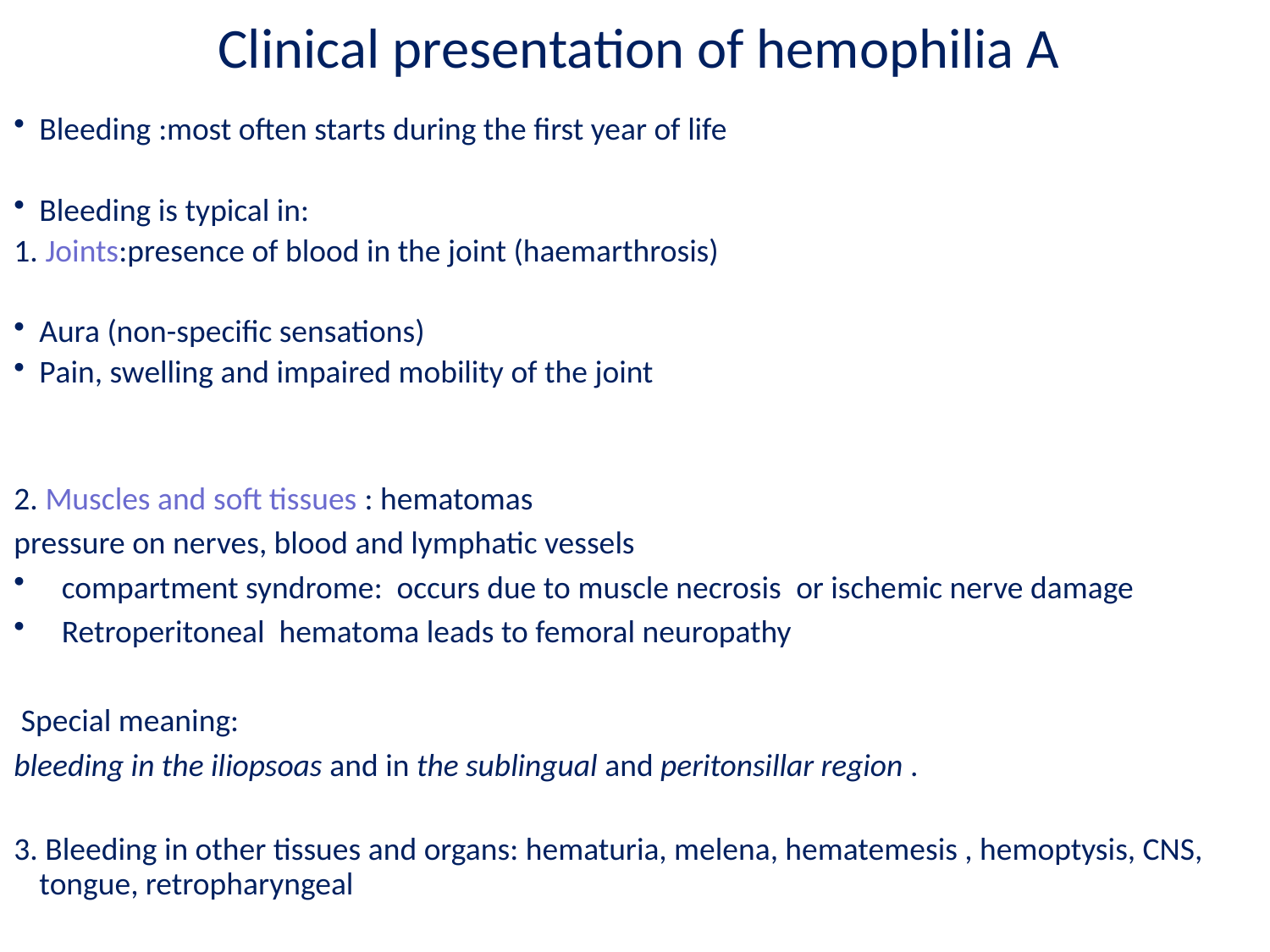

Clinical presentation of hemophilia A
Bleeding :most often starts during the first year of life

Bleeding is typical in:
1. Joints:presence of blood in the joint (haemarthrosis)

Aura (non-specific sensations)
Pain, swelling and impaired mobility of the joint

2. Muscles and soft tissues : hematomas
pressure on nerves, blood and lymphatic vessels
compartment syndrome:  occurs due to muscle necrosis  or ischemic nerve damage
Retroperitoneal  hematoma leads to femoral neuropathy​

 Special meaning:
bleeding in the iliopsoas and in the sublingual and peritonsillar region .

3. Bleeding in other tissues and organs: hematuria, melena, hematemesis , hemoptysis, CNS, tongue, retropharyngeal